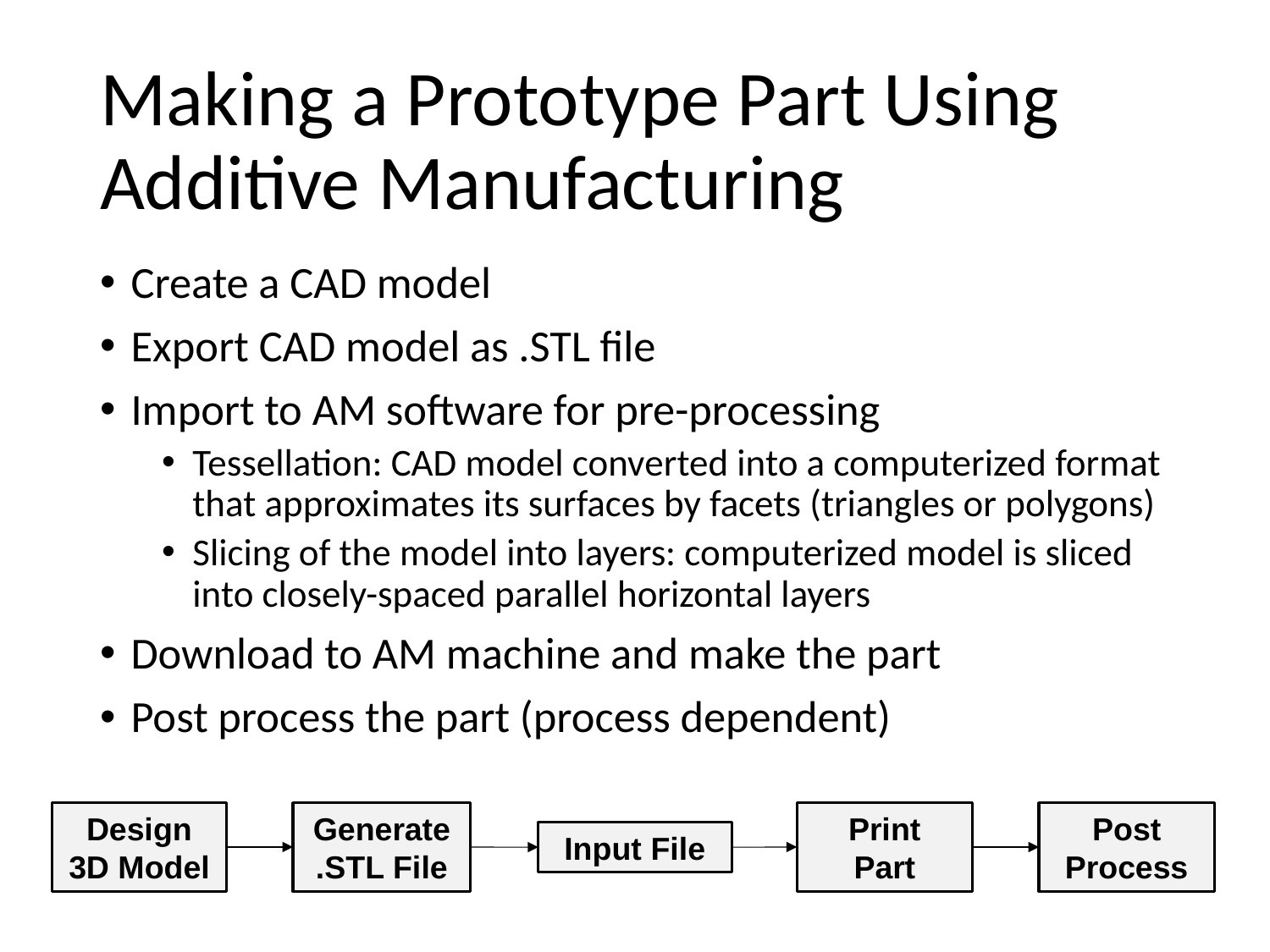

# Making a Prototype Part Using Additive Manufacturing
Create a CAD model
Export CAD model as .STL file
Import to AM software for pre-processing
Tessellation: CAD model converted into a computerized format that approximates its surfaces by facets (triangles or polygons)
Slicing of the model into layers: computerized model is sliced into closely-spaced parallel horizontal layers
Download to AM machine and make the part
Post process the part (process dependent)

Design 3D Model
Generate .STL File
Input File
Print
Part
Post
Process